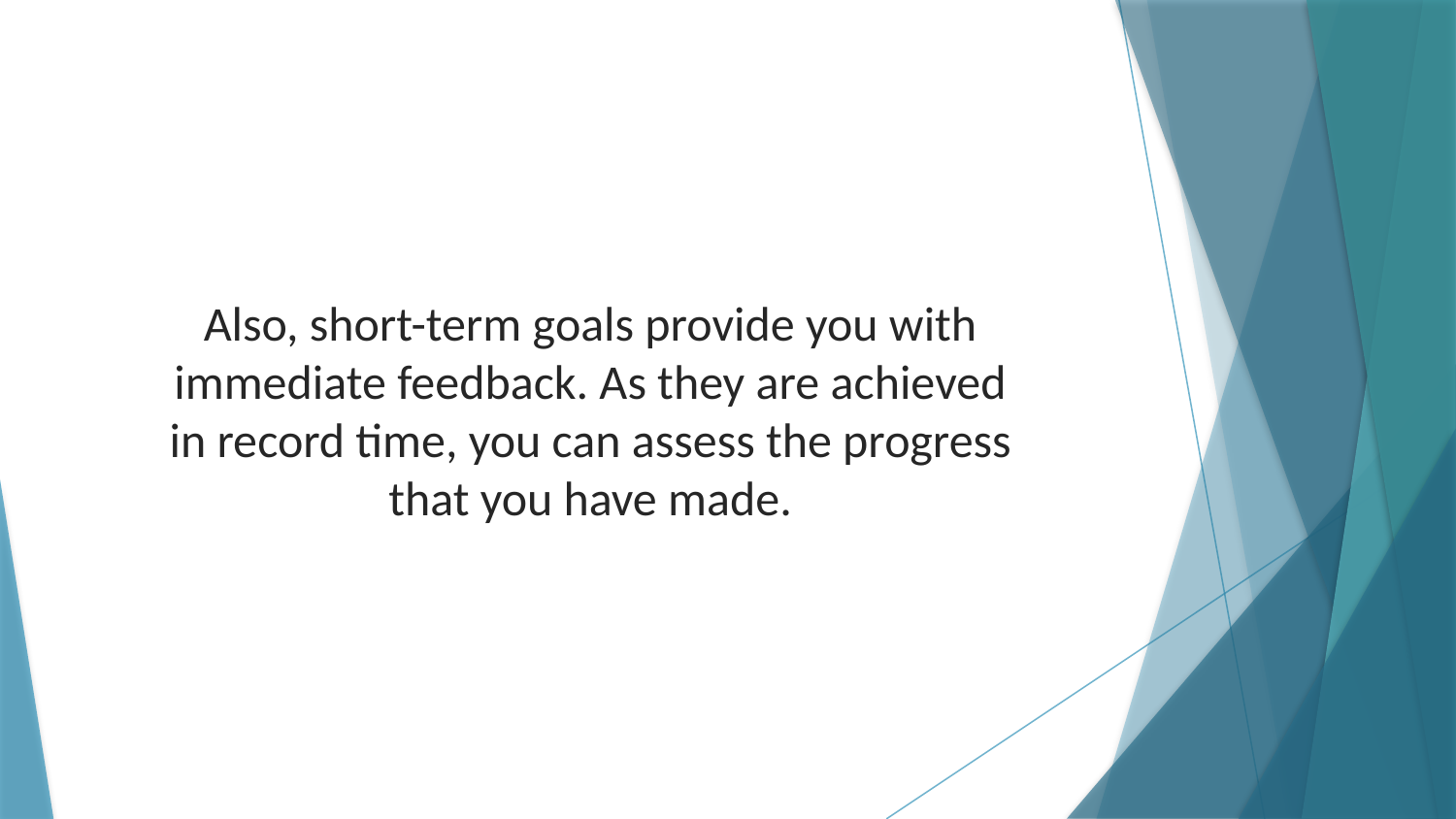

Also, short-term goals provide you with immediate feedback. As they are achieved in record time, you can assess the progress that you have made.